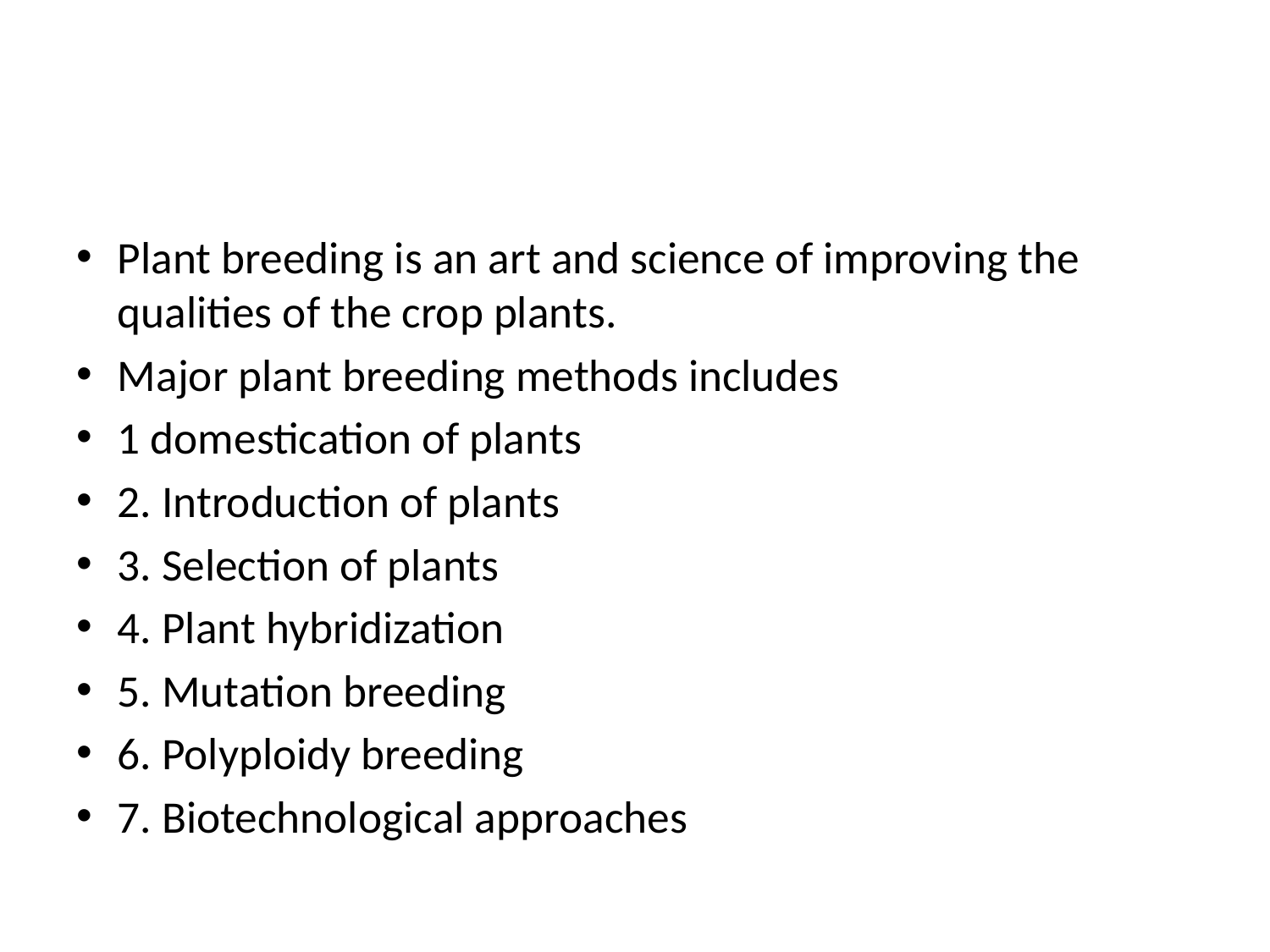

#
Plant breeding is an art and science of improving the qualities of the crop plants.
Major plant breeding methods includes
1 domestication of plants
2. Introduction of plants
3. Selection of plants
4. Plant hybridization
5. Mutation breeding
6. Polyploidy breeding
7. Biotechnological approaches